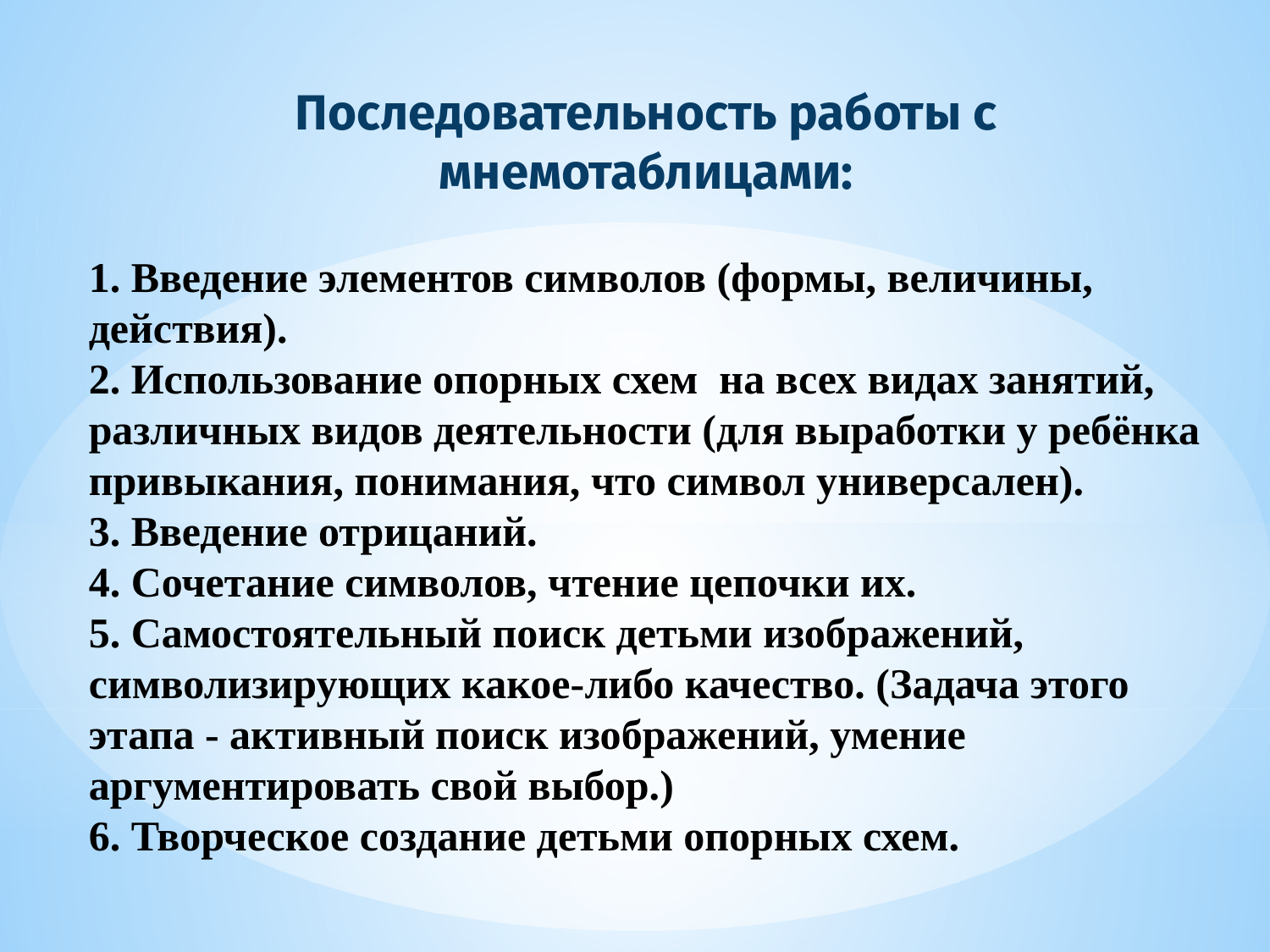

Последовательность работы с мнемотаблицами:
1. Введение элементов символов (формы, величины,    действия).
2. Использование опорных схем  на всех видах занятий, различных видов деятельности (для выработки у ребёнка привыкания, понимания, что символ универсален).
3. Введение отрицаний.
4. Сочетание символов, чтение цепочки их.
5. Самостоятельный поиск детьми изображений, символизирующих какое-либо качество. (Задача этого этапа - активный поиск изображений, умение аргументировать свой выбор.)
6. Творческое создание детьми опорных схем.